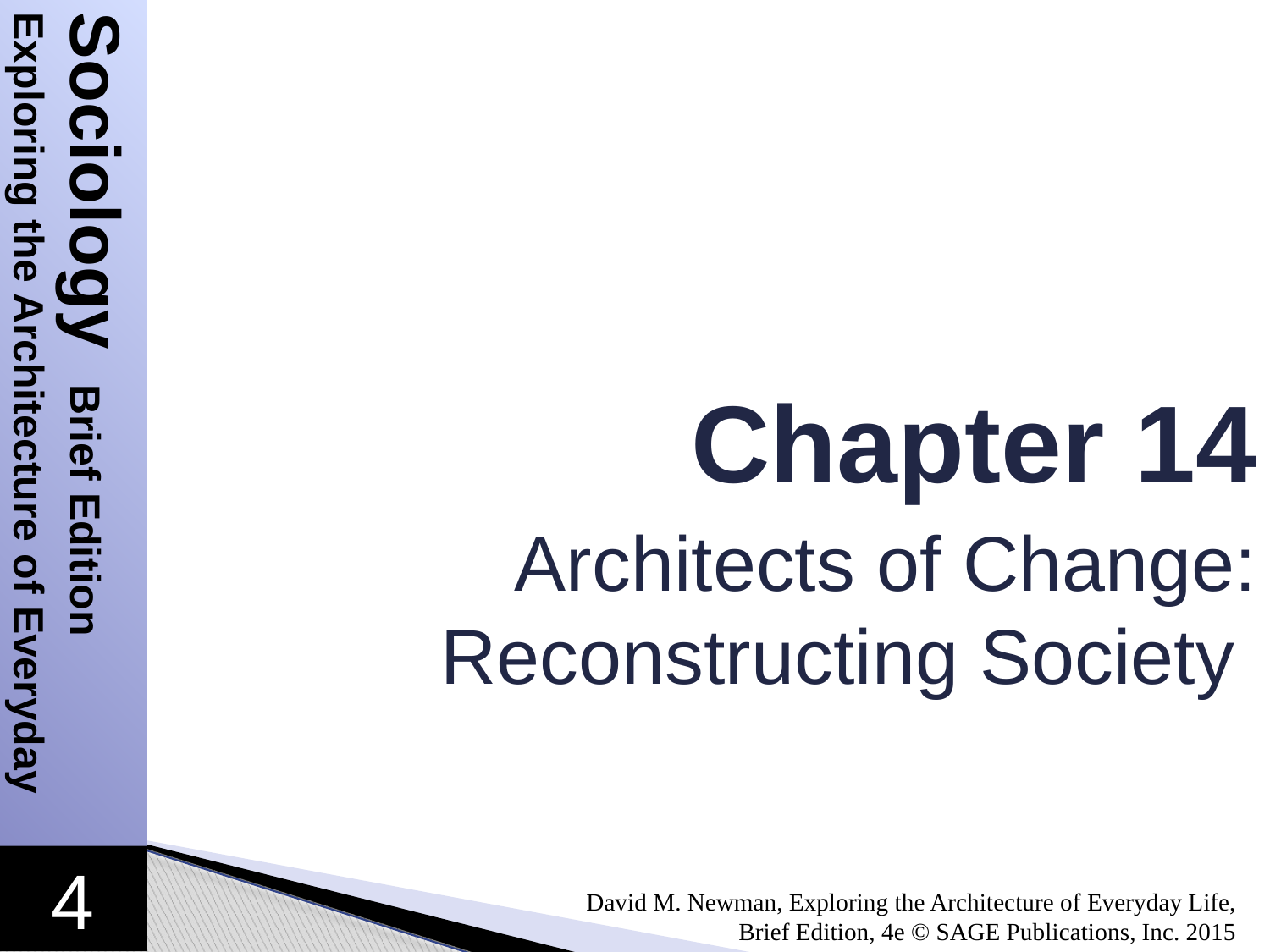

Chapter 14
Architects of Change: Reconstructing Society

David M. Newman, Exploring the Architecture of Everyday Life, Brief Edition, 4e © SAGE Publications, Inc. 2015